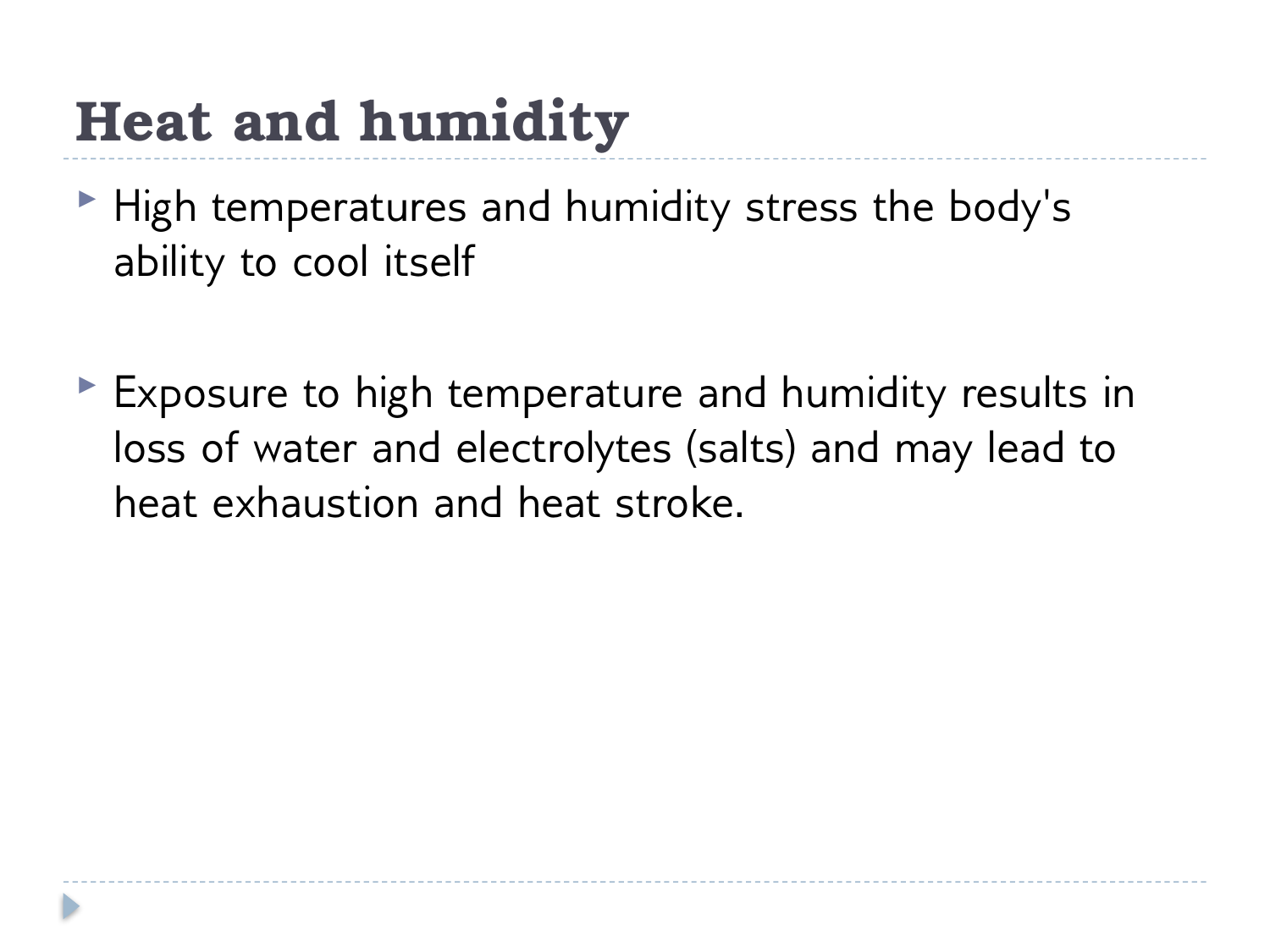

# Heat and humidity
High temperatures and humidity stress the body's ability to cool itself

Exposure to high temperature and humidity results in loss of water and electrolytes (salts) and may lead to heat exhaustion and heat stroke.